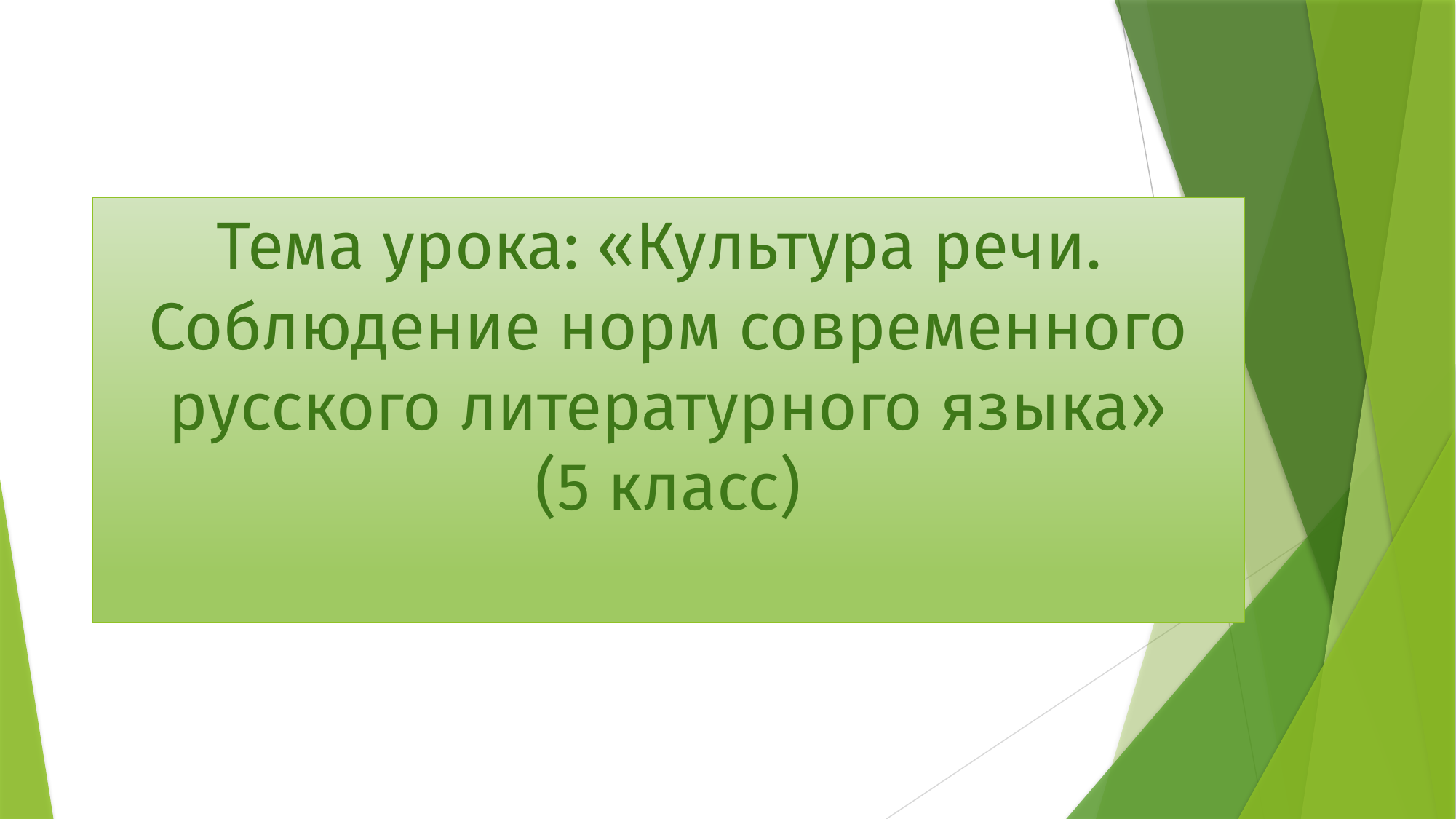

# Тема урока: «Культура речи. Соблюдение норм современного русского литературного языка» (5 класс)